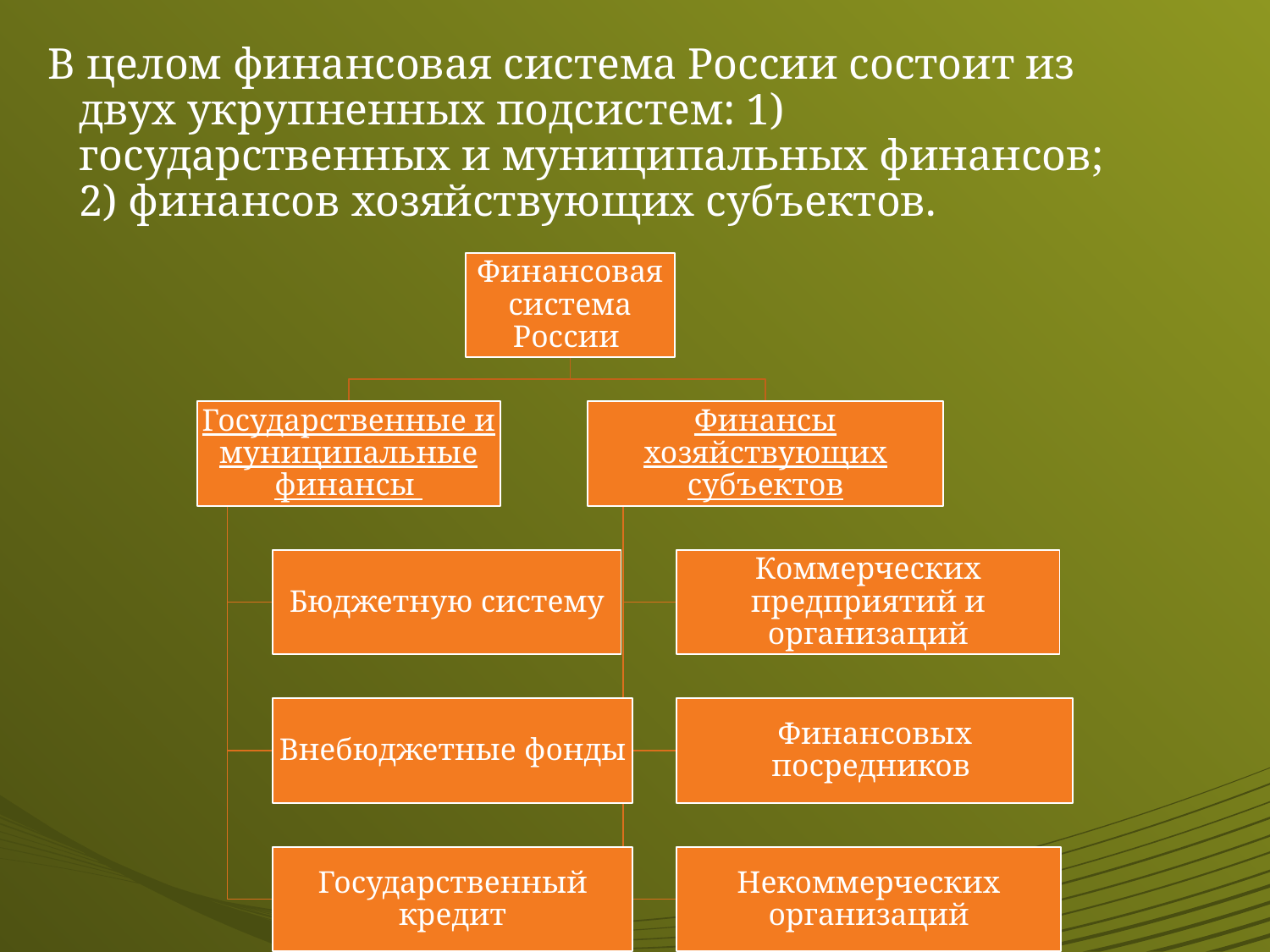

В целом финансовая система России состоит из двух укрупненных подсистем: 1) государственных и муниципальных финансов; 2) финансов хозяйствующих субъектов.

Финансовая система России
Государственные и муниципальные финансы
Бюджетную систему
Внебюджетные фонды
Государственный кредит
Финансы хозяйствующих субъектов
Коммерческих предприятий и организаций
Финансовых посредников
Некоммерческих организаций